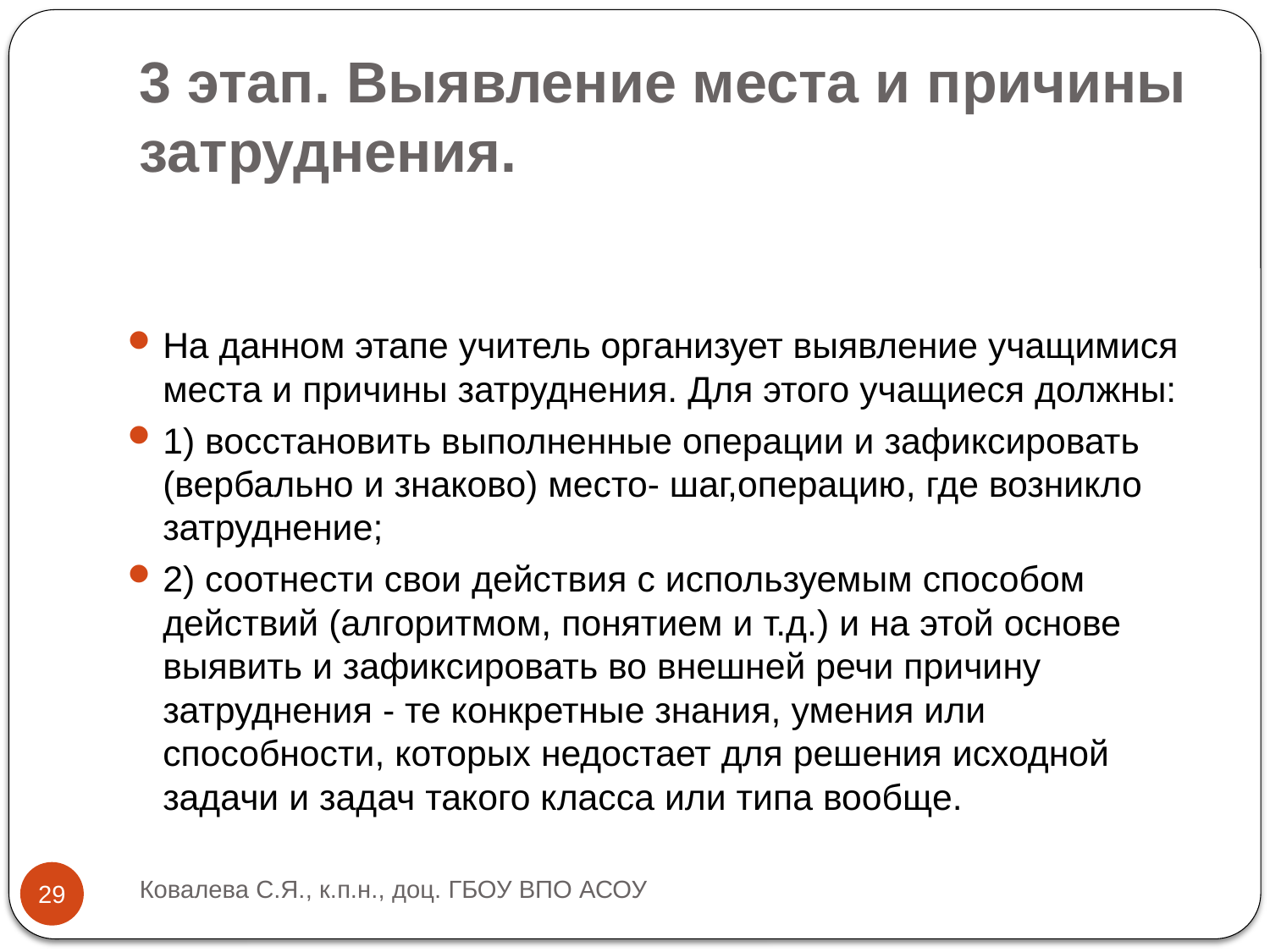

# 3 этап. Выявление места и причины затруднения.
На данном этапе учитель организует выявление учащимися места и причины затруднения. Для этого учащиеся должны:
1) восстановить выполненные операции и зафиксировать (вербально и знаково) место- шаг,операцию, где возникло затруднение;
2) соотнести свои действия с используемым способом действий (алгоритмом, понятием и т.д.) и на этой основе выявить и зафиксировать во внешней речи причину затруднения - те конкретные знания, умения или способности, которых недостает для решения исходной задачи и задач такого класса или типа вообще.
Ковалева С.Я., к.п.н., доц. ГБОУ ВПО АСОУ
29